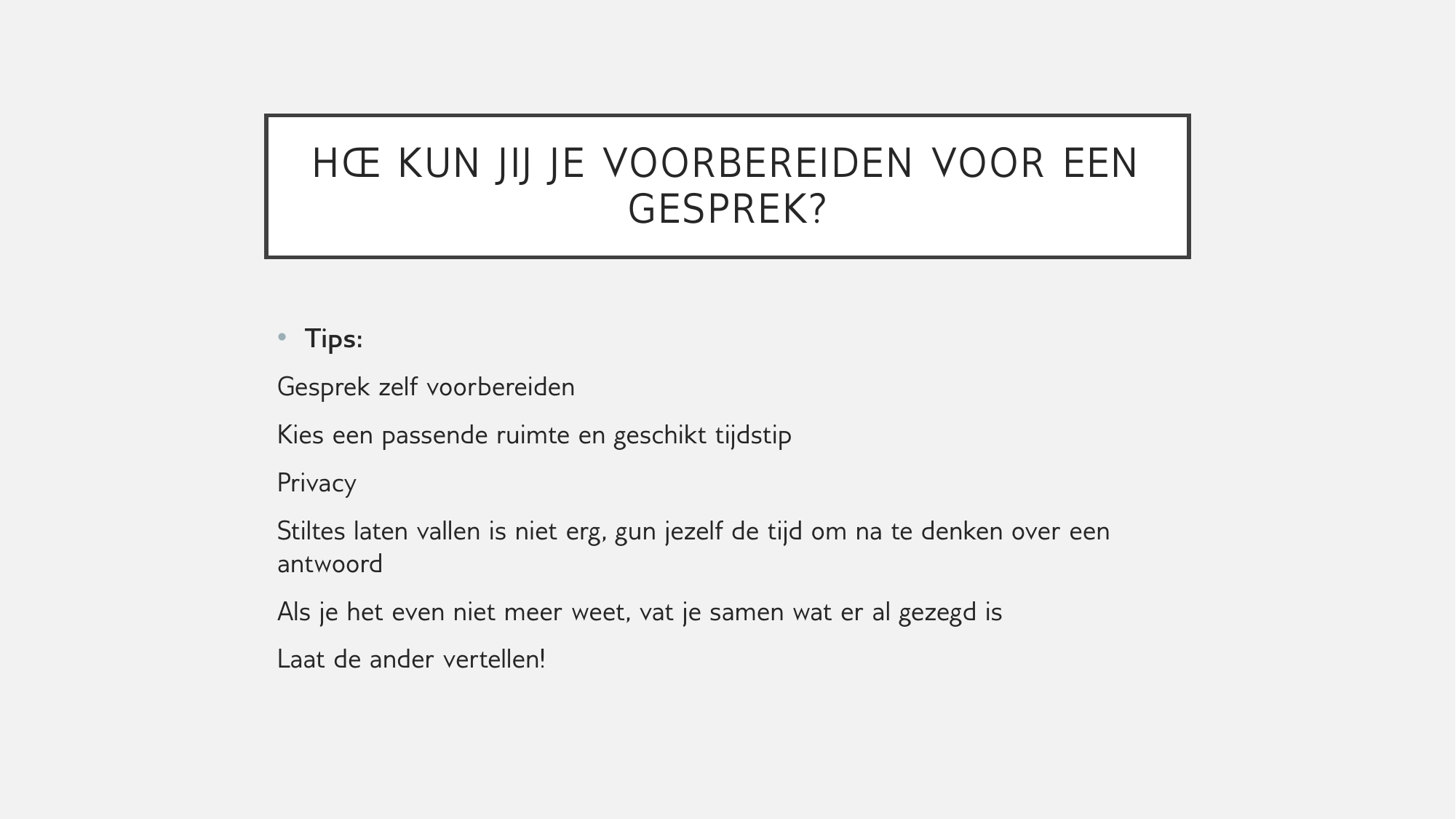

# Hoe kun jij je voorbereiden voor een gesprek?
Tips:
Gesprek zelf voorbereiden
Kies een passende ruimte en geschikt tijdstip
Privacy
Stiltes laten vallen is niet erg, gun jezelf de tijd om na te denken over een antwoord
Als je het even niet meer weet, vat je samen wat er al gezegd is
Laat de ander vertellen!